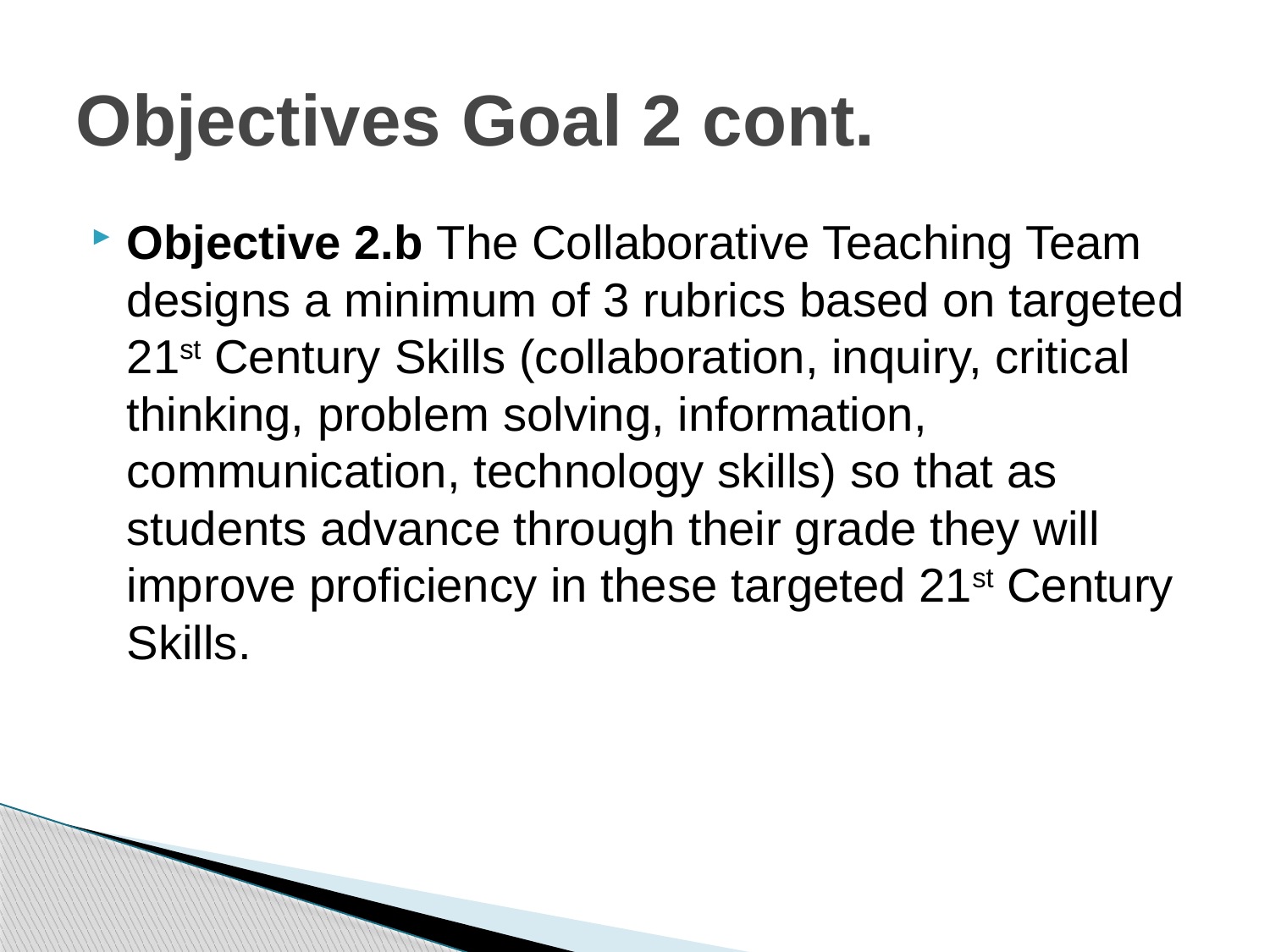

# Objectives Goal 2 cont.
Objective 2.b The Collaborative Teaching Team designs a minimum of 3 rubrics based on targeted 21st Century Skills (collaboration, inquiry, critical thinking, problem solving, information, communication, technology skills) so that as students advance through their grade they will improve proficiency in these targeted 21st Century Skills.